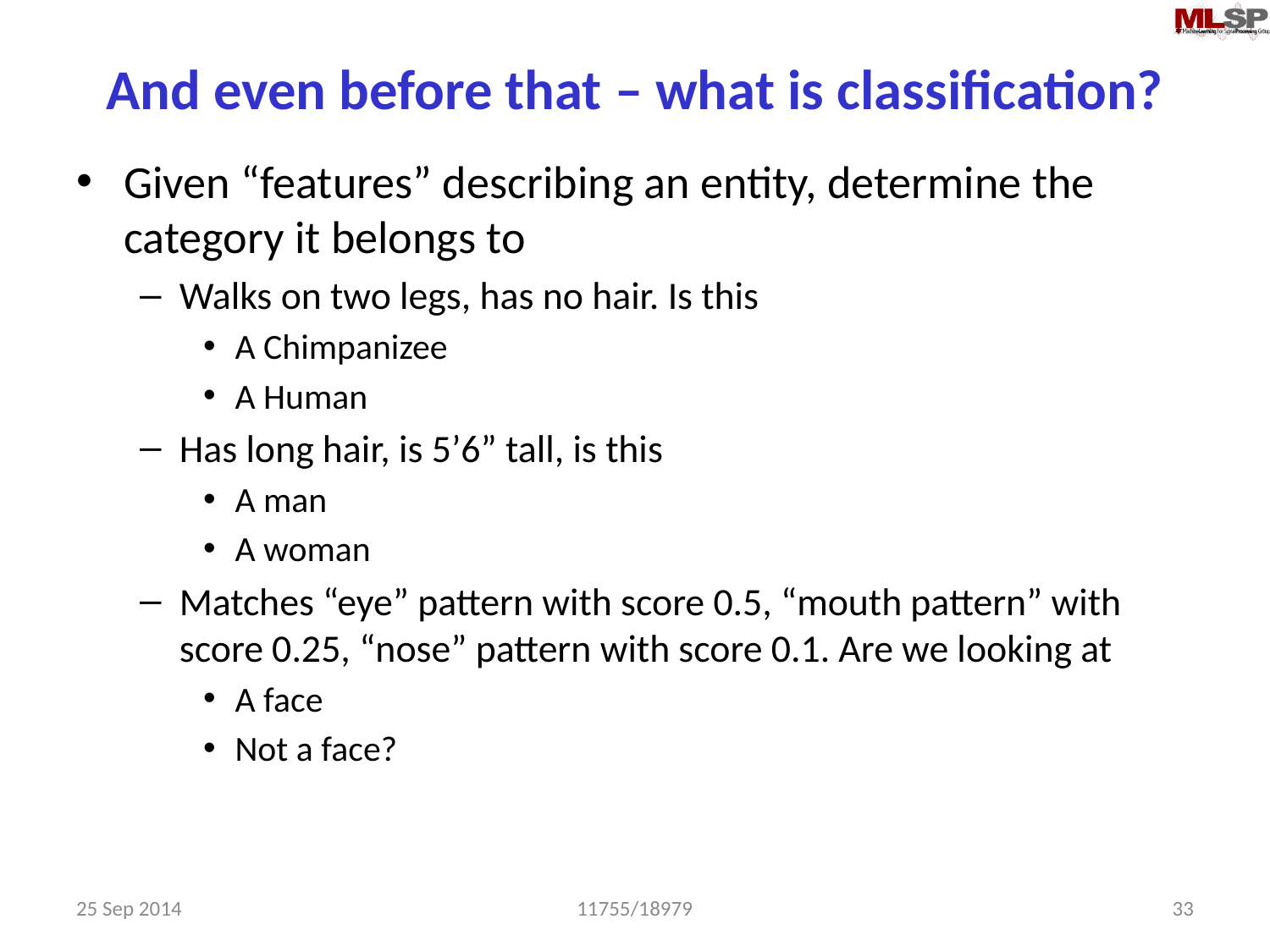

# And even before that – what is classification?
Given “features” describing an entity, determine the category it belongs to
Walks on two legs, has no hair. Is this
A Chimpanizee
A Human
Has long hair, is 5’6” tall, is this
A man
A woman
Matches “eye” pattern with score 0.5, “mouth pattern” with score 0.25, “nose” pattern with score 0.1. Are we looking at
A face
Not a face?
25 Sep 2014
11755/18979
33